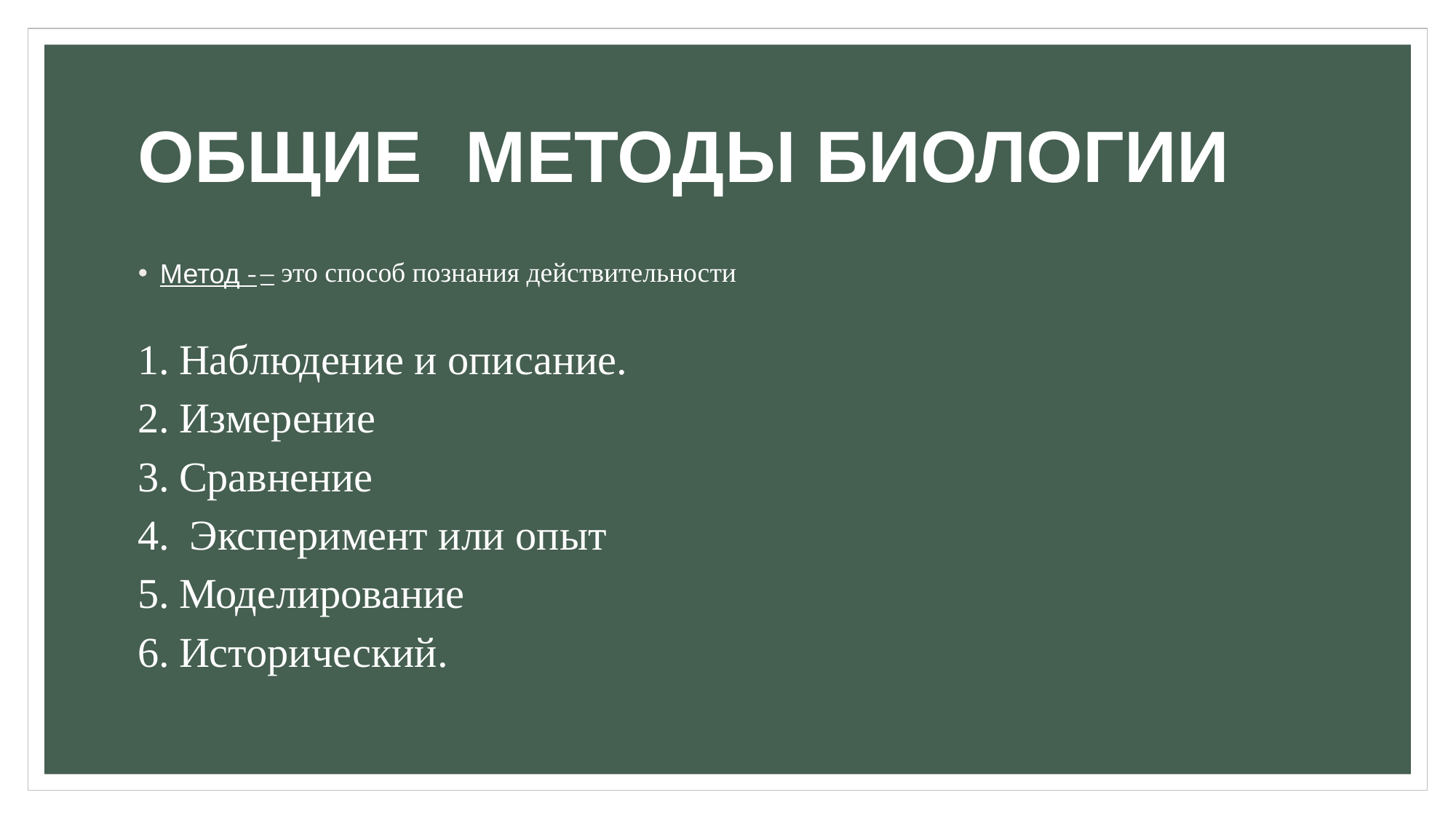

# ОБЩИЕ 	МЕТОДЫ БИОЛОГИИ
– это способ познания действительности
Метод -
Наблюдение и описание.
Измерение
Сравнение
 Эксперимент или опыт
Моделирование
Исторический.